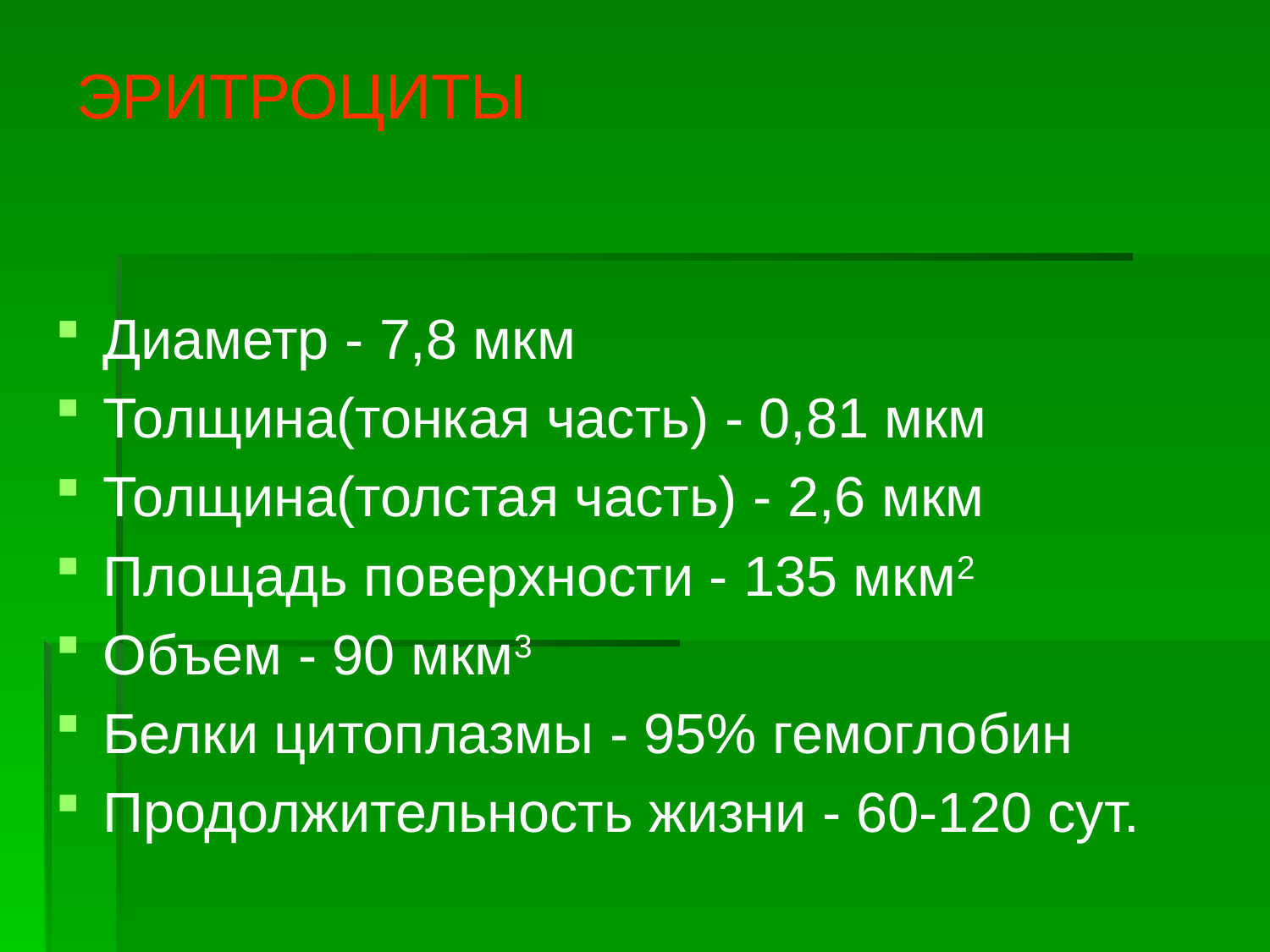

# ЭРИТРОЦИТЫ
Диаметр - 7,8 мкм
Толщина(тонкая часть) - 0,81 мкм
Толщина(толстая часть) - 2,6 мкм
Площадь поверхности - 135 мкм2
Объем - 90 мкм3
Белки цитоплазмы - 95% гемоглобин
Продолжительность жизни - 60-120 сут.